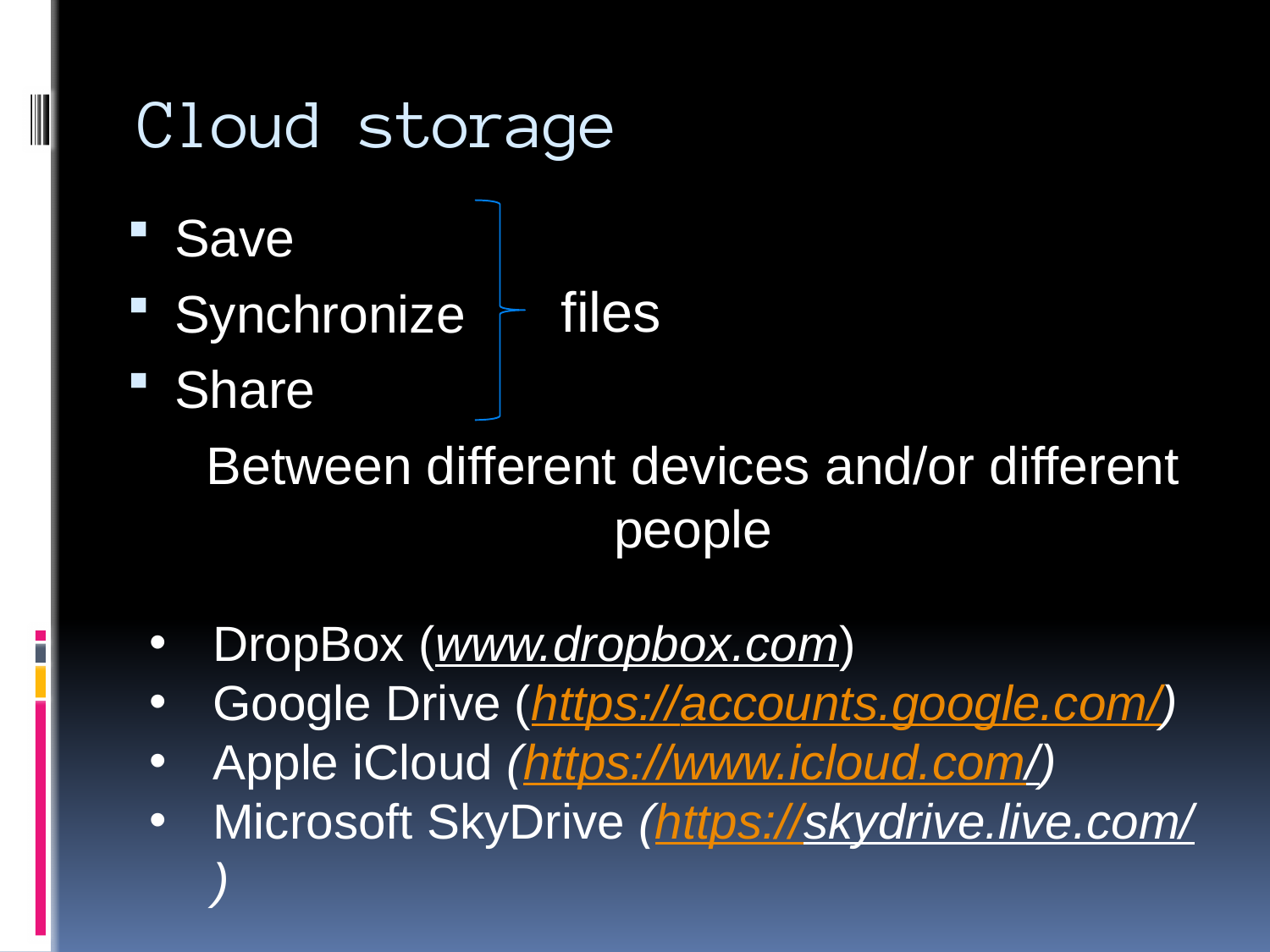

# Cloud storage
Save
Synchronize
Share
Between different devices and/or different people

files
DropBox (www.dropbox.com)
Google Drive (https://accounts.google.com/)
Apple iCloud (https://www.icloud.com/)
Microsoft SkyDrive (https://skydrive.live.com/)